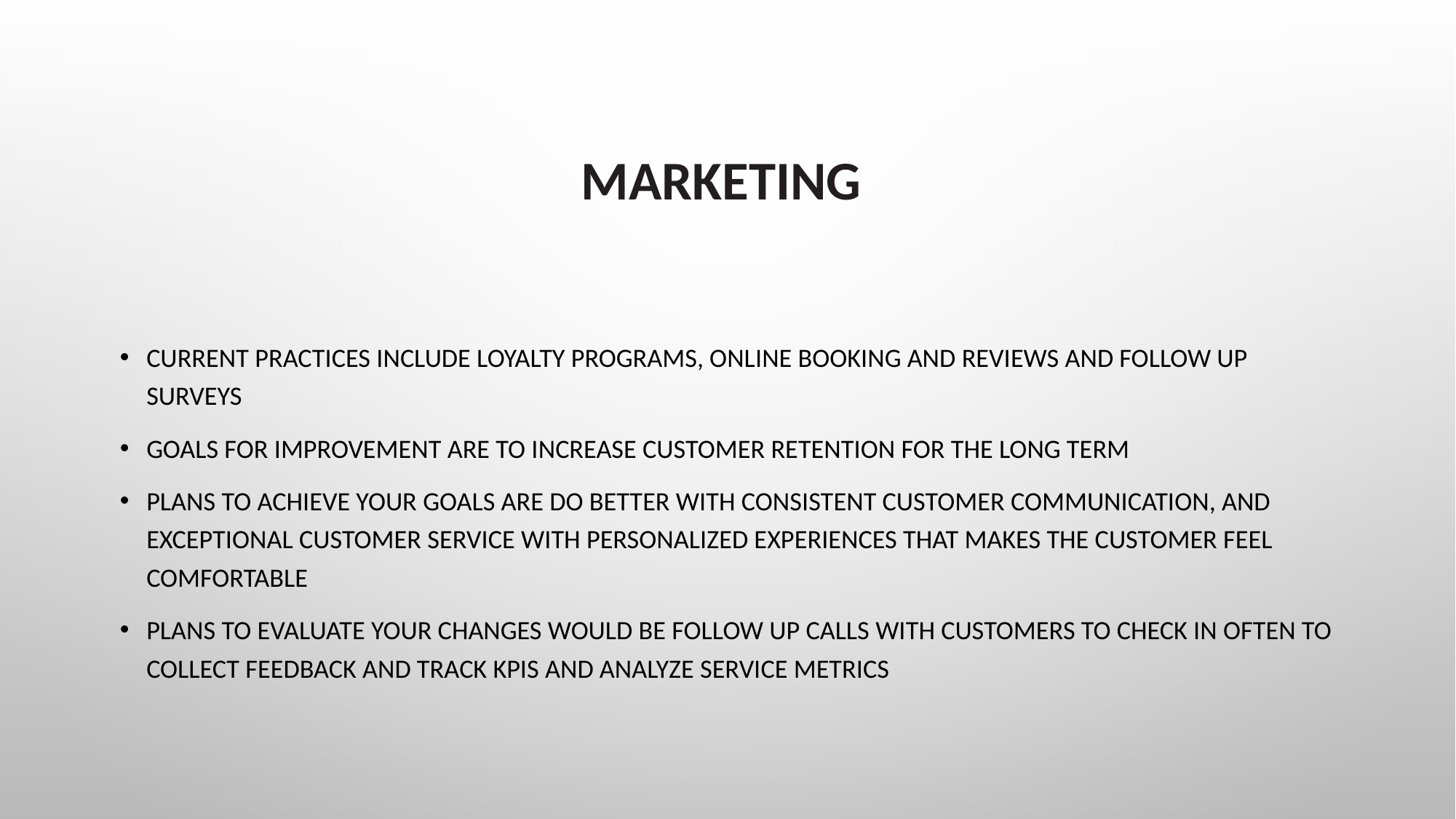

# Marketing

Current practices include loyalty programs, online booking and reviews and follow up surveys
Goals for improvement are to increase customer retention for the long term
Plans to achieve your goals are do better with consistent customer communication, and exceptional customer service with personalized experiences that makes the customer feel comfortable
Plans to evaluate your changes would be follow up calls with customers to check in often to collect feedback and track Kpis and analyze service metrics